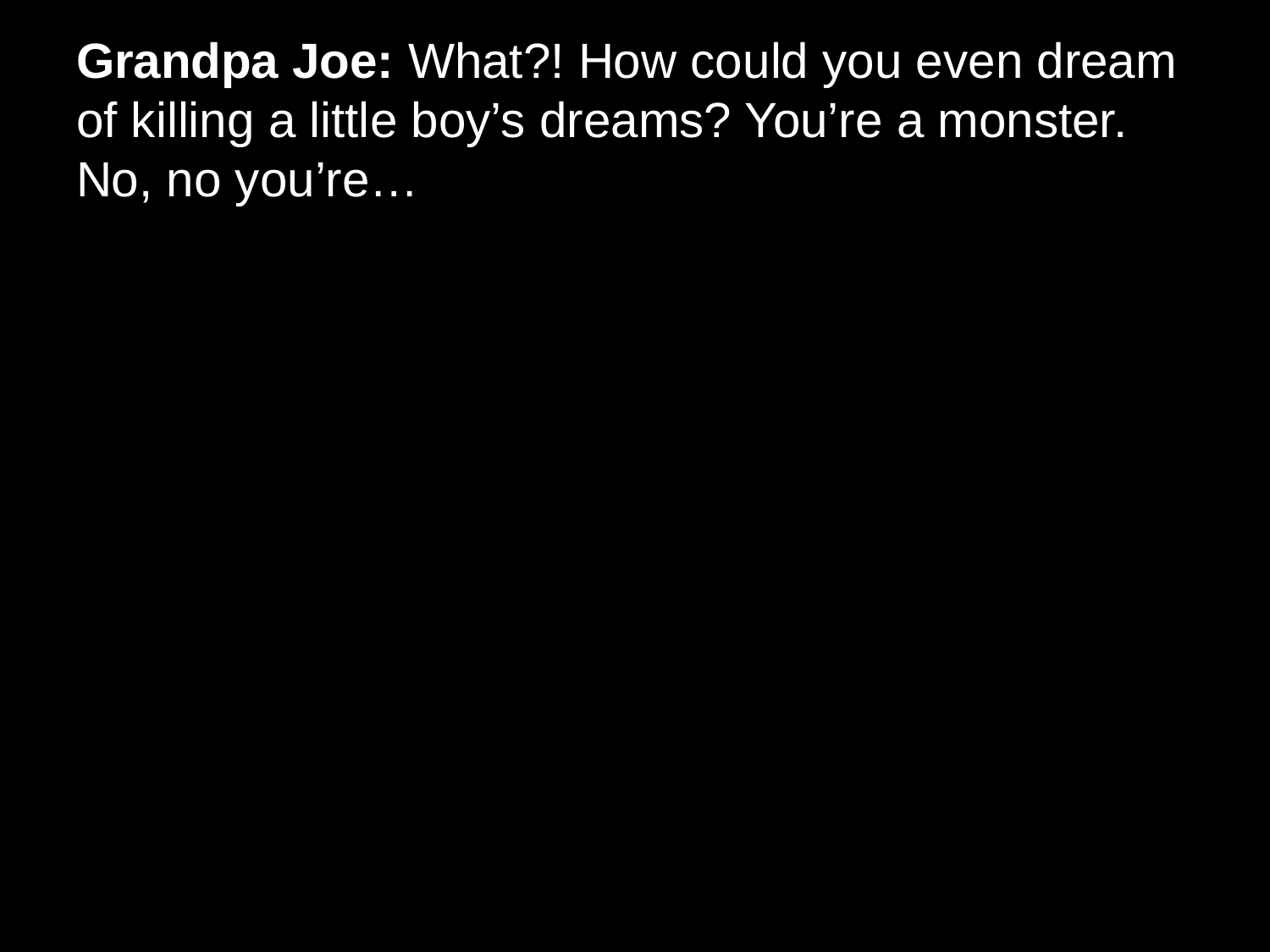

# Grandpa Joe: What?! How could you even dream of killing a little boy’s dreams? You’re a monster. No, no you’re…